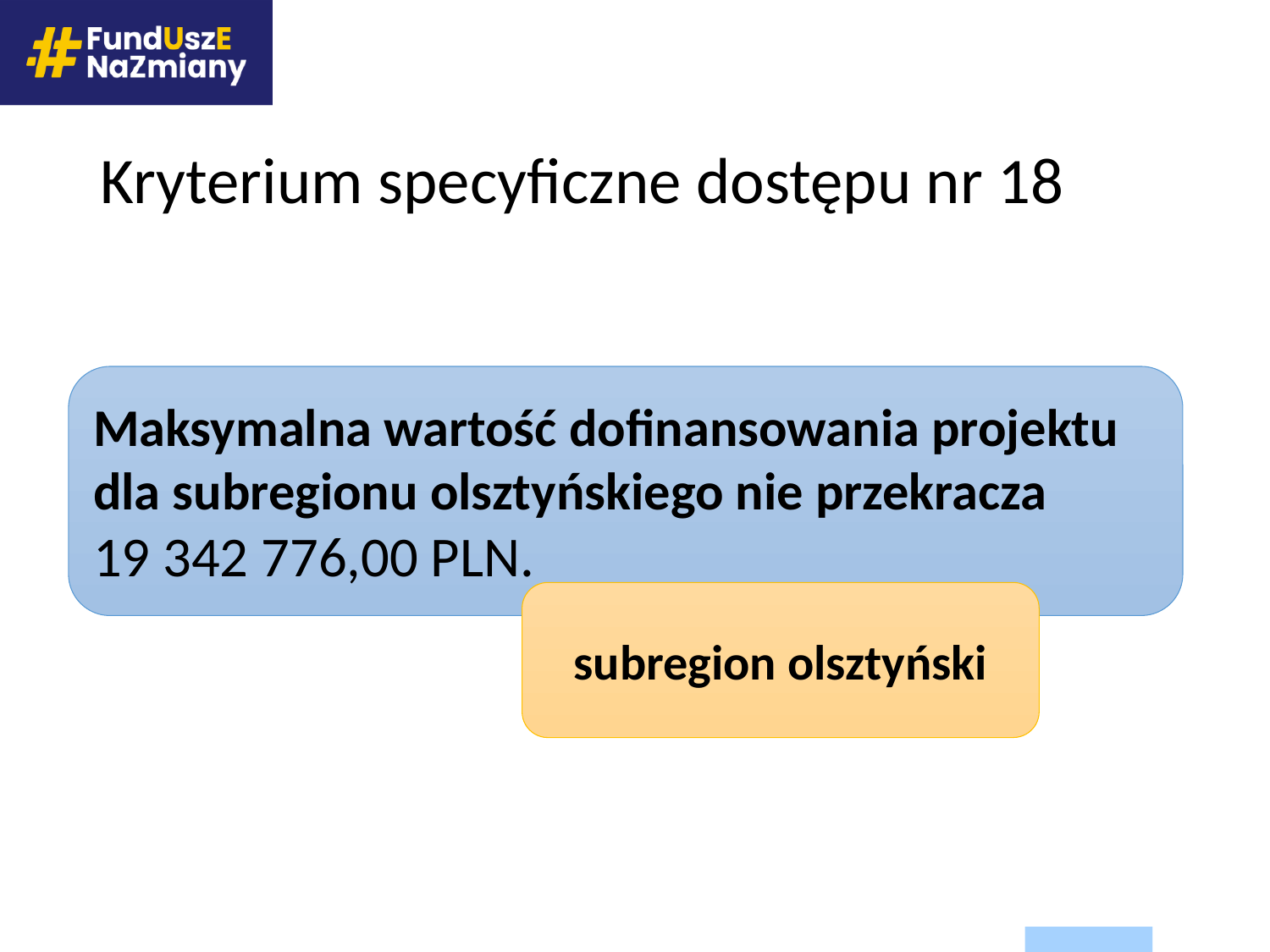

# Kryterium specyficzne dostępu nr 18
Maksymalna wartość dofinansowania projektu
dla subregionu olsztyńskiego nie przekracza
19 342 776,00 PLN.
subregion olsztyński